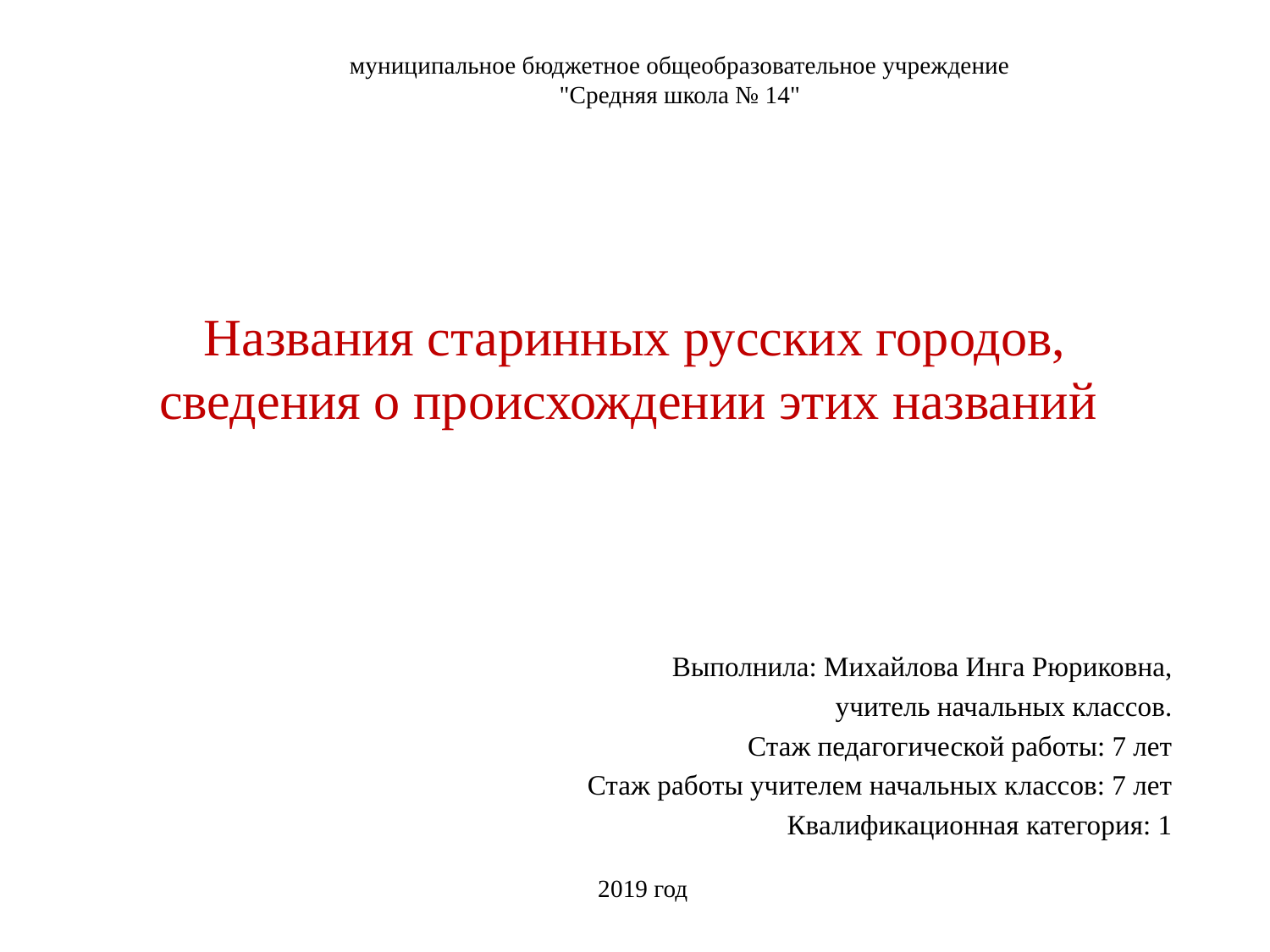

муниципальное бюджетное общеобразовательное учреждение
"Средняя школа № 14"

# Названия старинных русских городов, сведения о происхождении этих названий
                                                     Выполнила: Михайлова Инга Рюриковна,
                                                                                        учитель начальных классов.
                                                              Стаж педагогической работы: 7 лет
                                                     Стаж работы учителем начальных классов: 7 лет
                                                                       Квалификационная категория: 1

2019 год